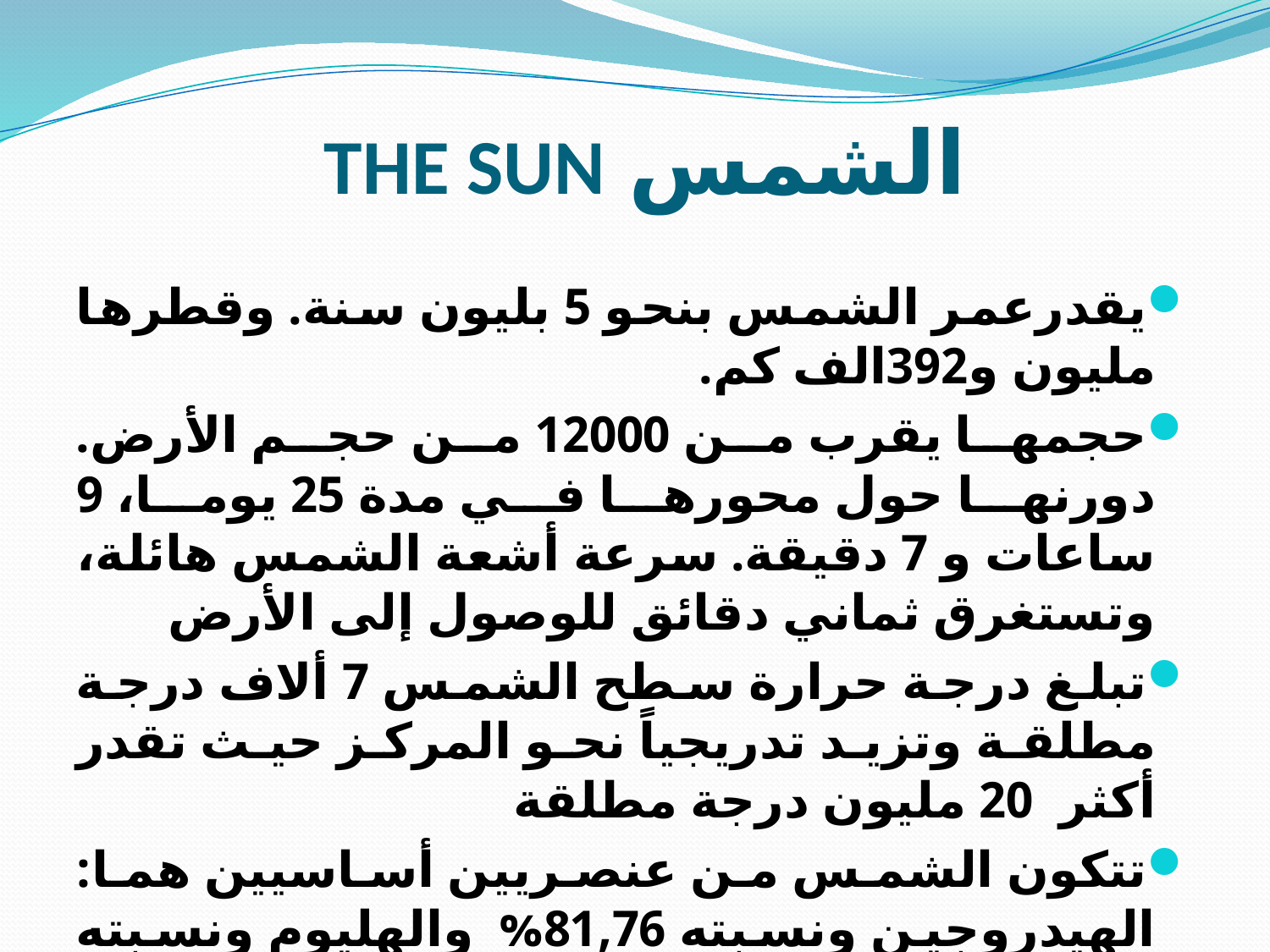

# الشمس THE SUN
يقدرعمر الشمس بنحو 5 بليون سنة. وقطرها مليون و392الف كم.
حجمها يقرب من 12000 من حجم الأرض. دورنها حول محورها في مدة 25 يوما، 9 ساعات و 7 دقيقة. سرعة أشعة الشمس هائلة، وتستغرق ثماني دقائق للوصول إلى الأرض
تبلغ درجة حرارة سطح الشمس 7 ألاف درجة مطلقة وتزيد تدريجياً نحو المركز حيث تقدر أكثر  20 مليون درجة مطلقة
تتكون الشمس من عنصريين أساسيين هما: الهيدروجين ونسبته 81,76%  والهليوم ونسبته 18,17% من كتلة الشمس